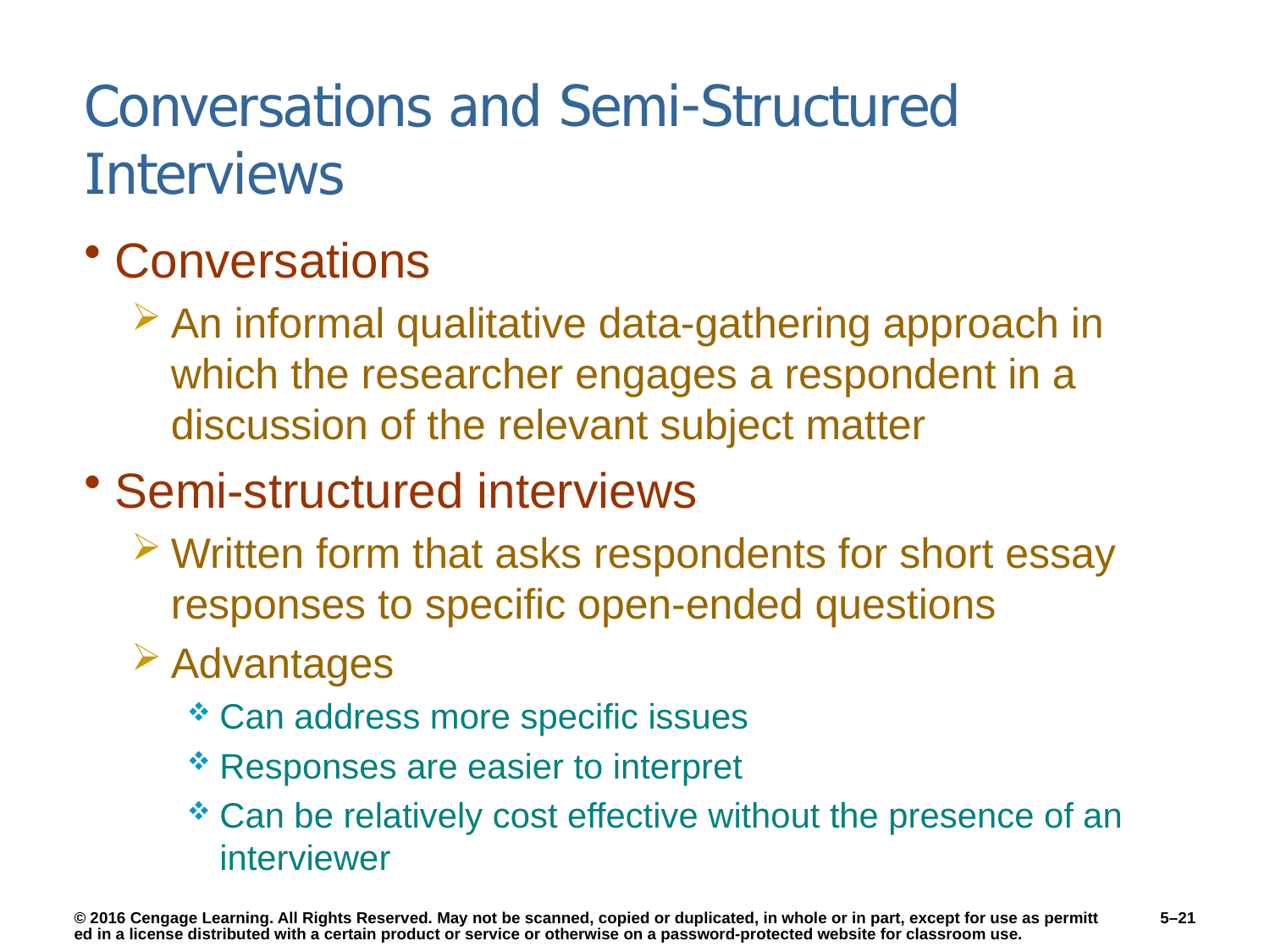

# Conversations and Semi-Structured Interviews
Conversations
An informal qualitative data-gathering approach in which the researcher engages a respondent in a discussion of the relevant subject matter
Semi-structured interviews
Written form that asks respondents for short essay responses to specific open-ended questions
Advantages
Can address more specific issues
Responses are easier to interpret
Can be relatively cost effective without the presence of an interviewer
5–21
© 2016 Cengage Learning. All Rights Reserved. May not be scanned, copied or duplicated, in whole or in part, except for use as permitted in a license distributed with a certain product or service or otherwise on a password-protected website for classroom use.